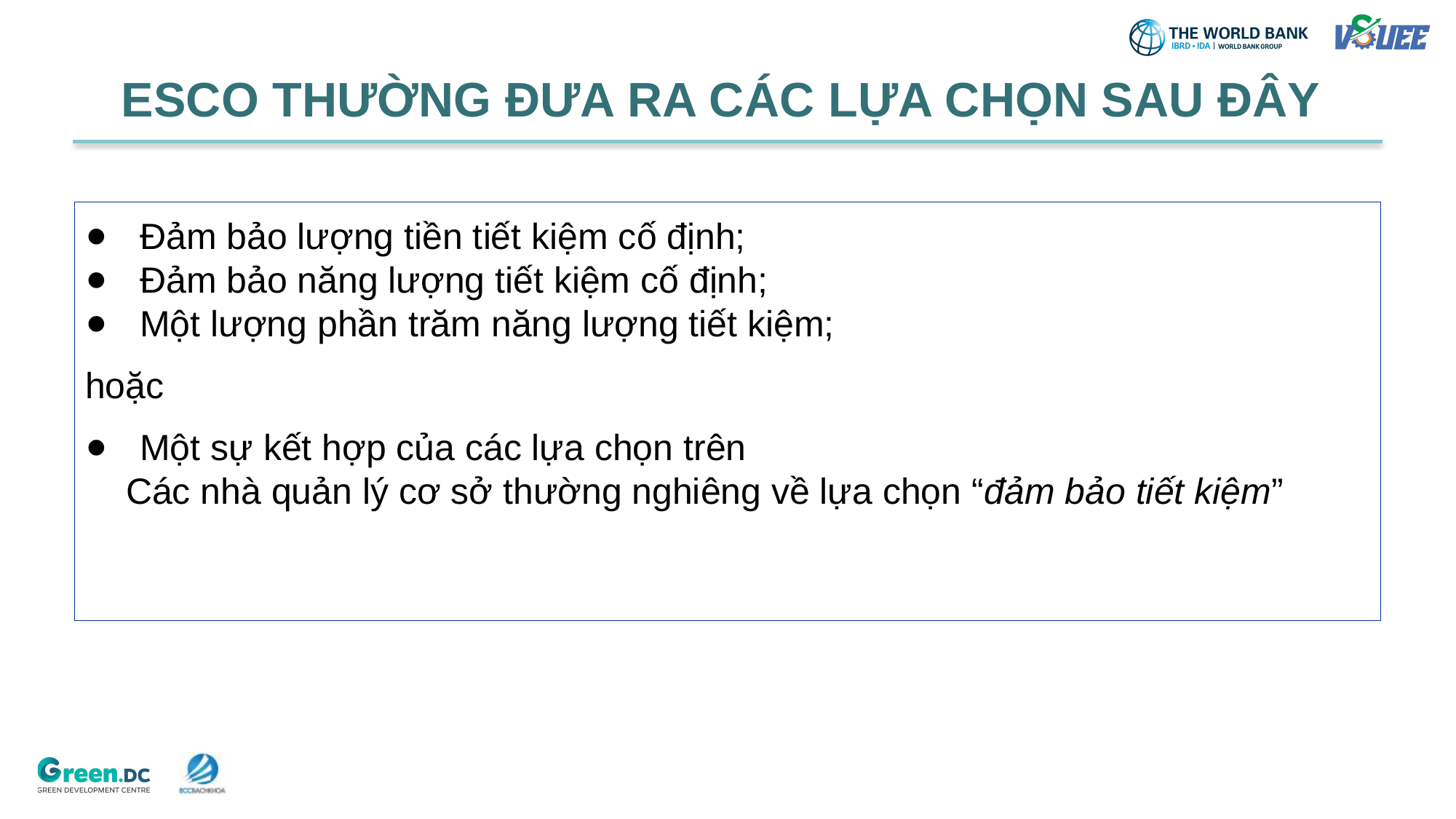

# ESCO THƯỜNG ĐƯA RA CÁC LỰA CHỌN SAU ĐÂY
Đảm bảo lượng tiền tiết kiệm cố định;
Đảm bảo năng lượng tiết kiệm cố định;
Một lượng phần trăm năng lượng tiết kiệm;
hoặc
Một sự kết hợp của các lựa chọn trên
    Các nhà quản lý cơ sở thường nghiêng về lựa chọn “đảm bảo tiết kiệm”